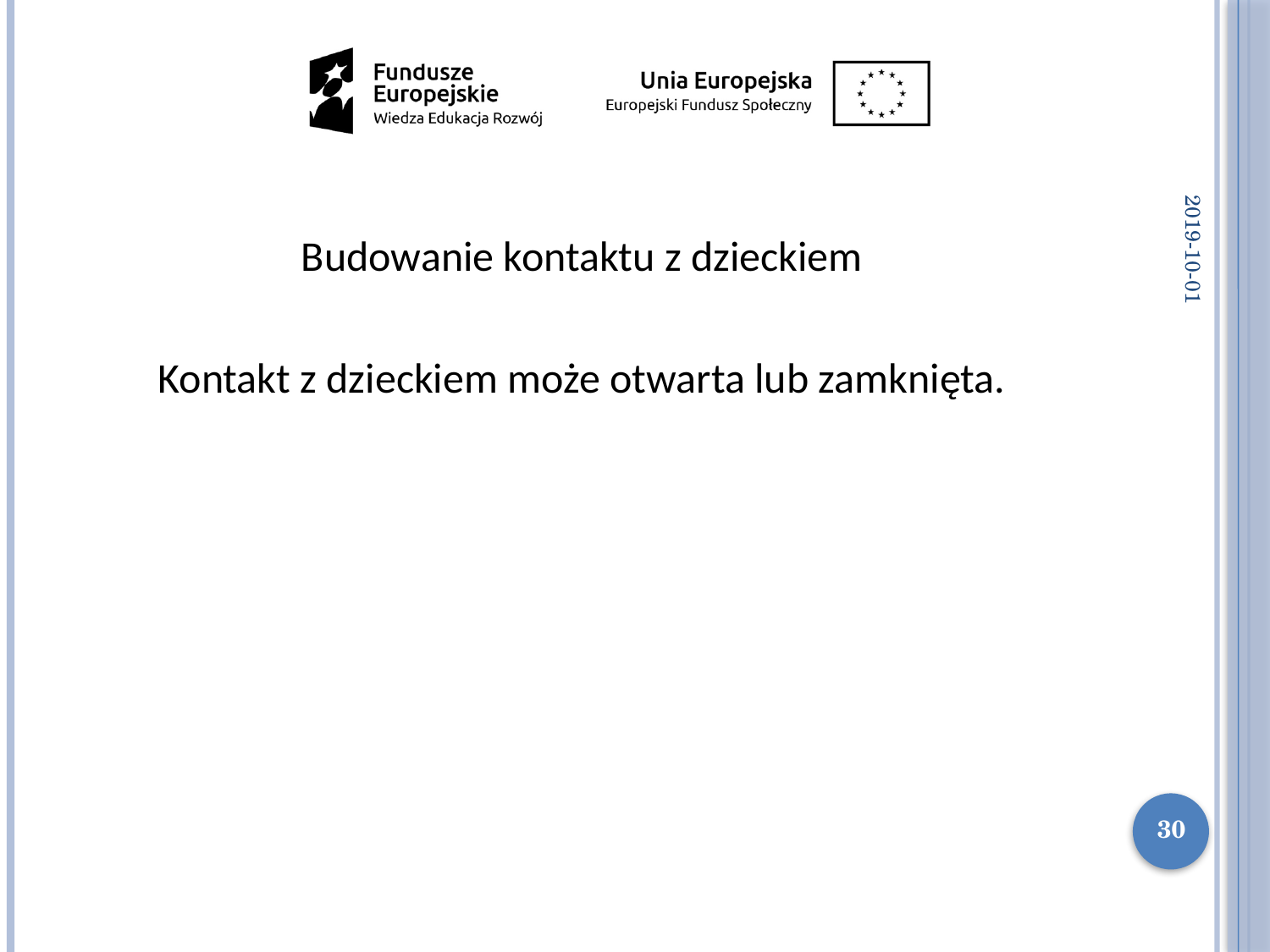

2019-10-01
Budowanie kontaktu z dzieckiem

Kontakt z dzieckiem może otwarta lub zamknięta.

30